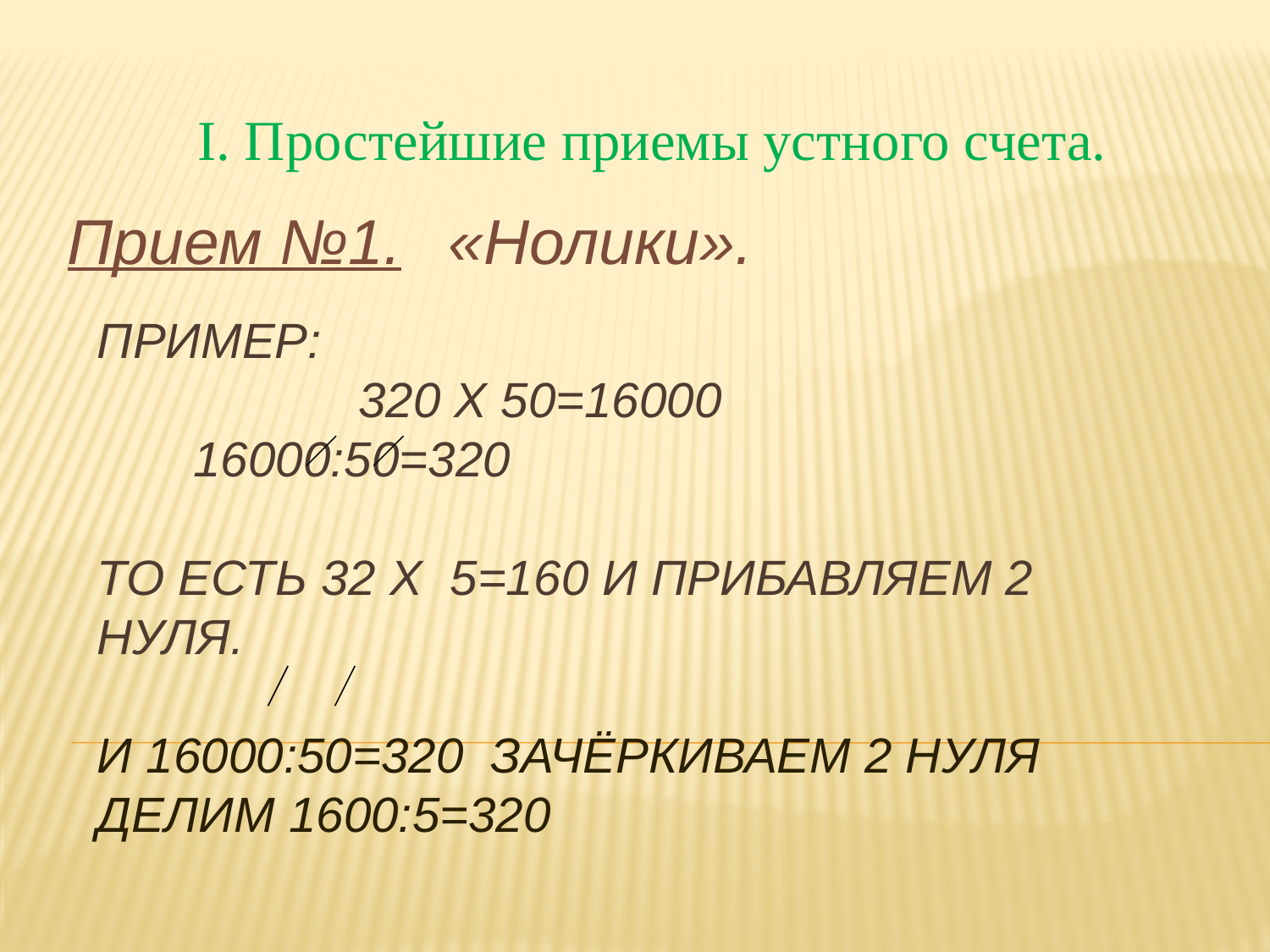

I. Простейшие приемы устного счета.
Прием №1.	«Нолики».
# Пример: 320 х 50=16000 16000:50=320 То есть 32 х  5=160 и прибавляем 2 нуля. И 16000:50=320  зачёркиваем 2 нуля делим 1600:5=320